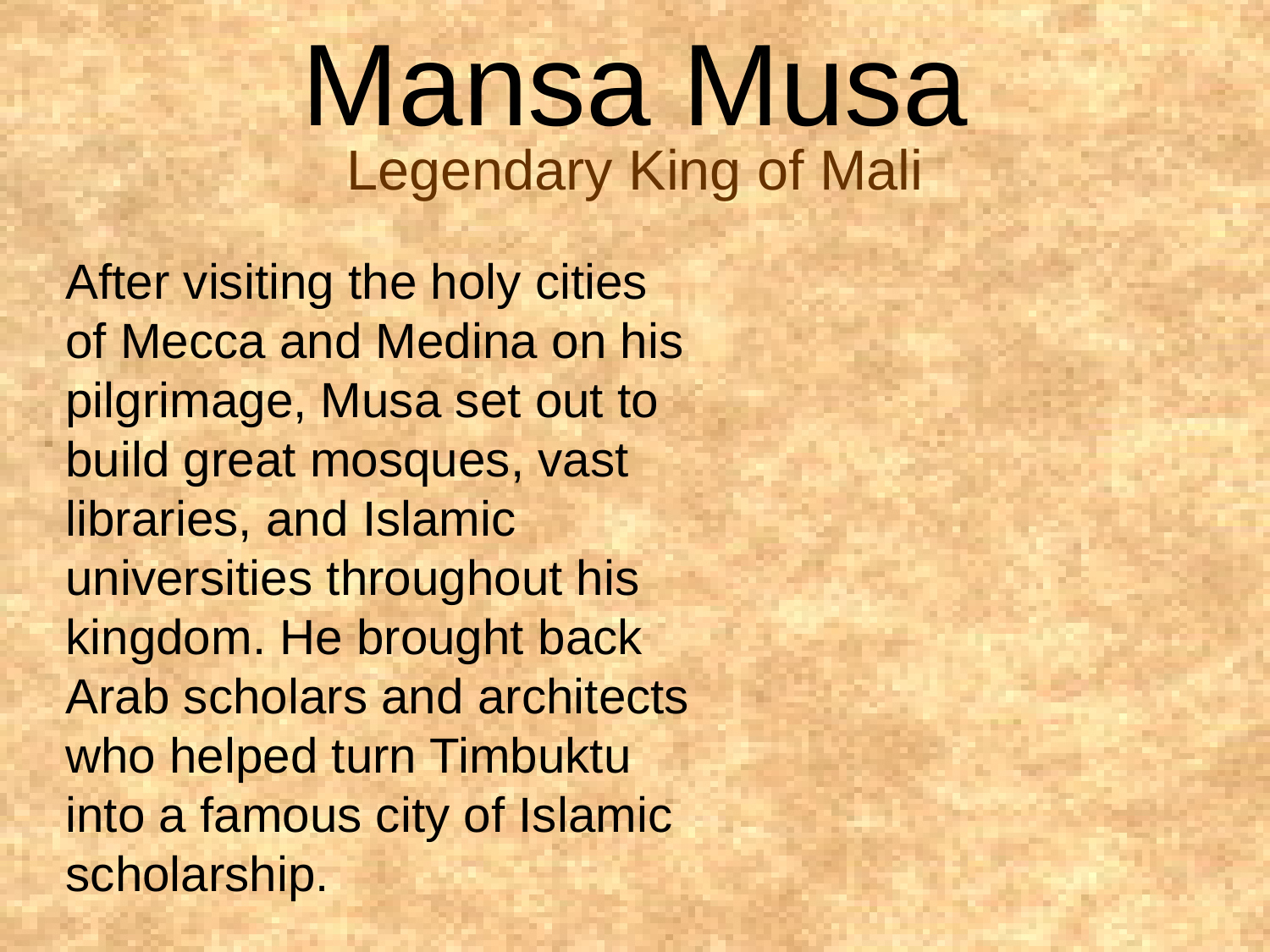

Mansa Musa
Legendary King of Mali
After visiting the holy cities of Mecca and Medina on his pilgrimage, Musa set out to build great mosques, vast libraries, and Islamic universities throughout his kingdom. He brought back Arab scholars and architects who helped turn Timbuktu into a famous city of Islamic scholarship.